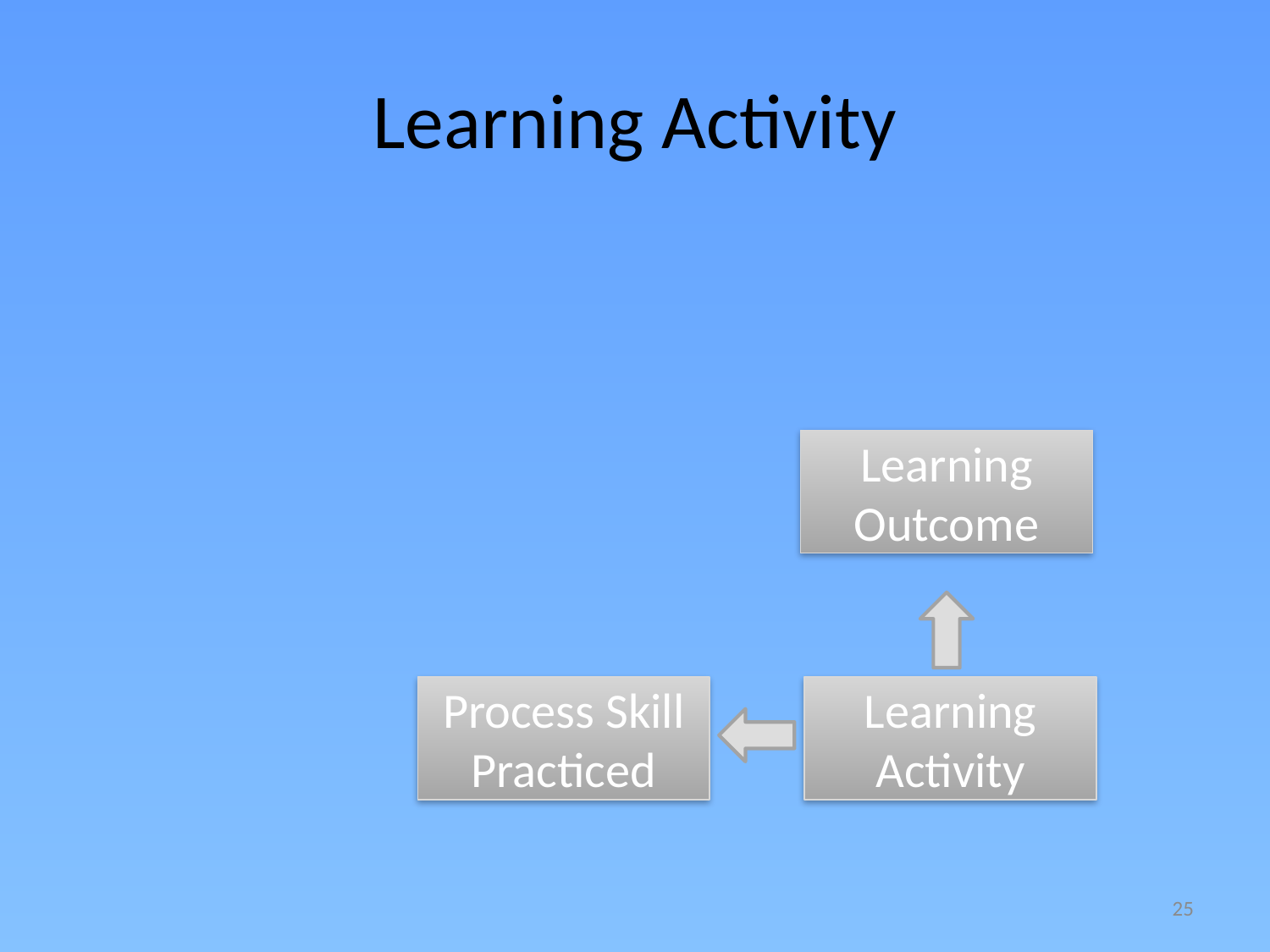

# Learning Activity
Learning Outcome

Process Skill Practiced
Learning Activity

25